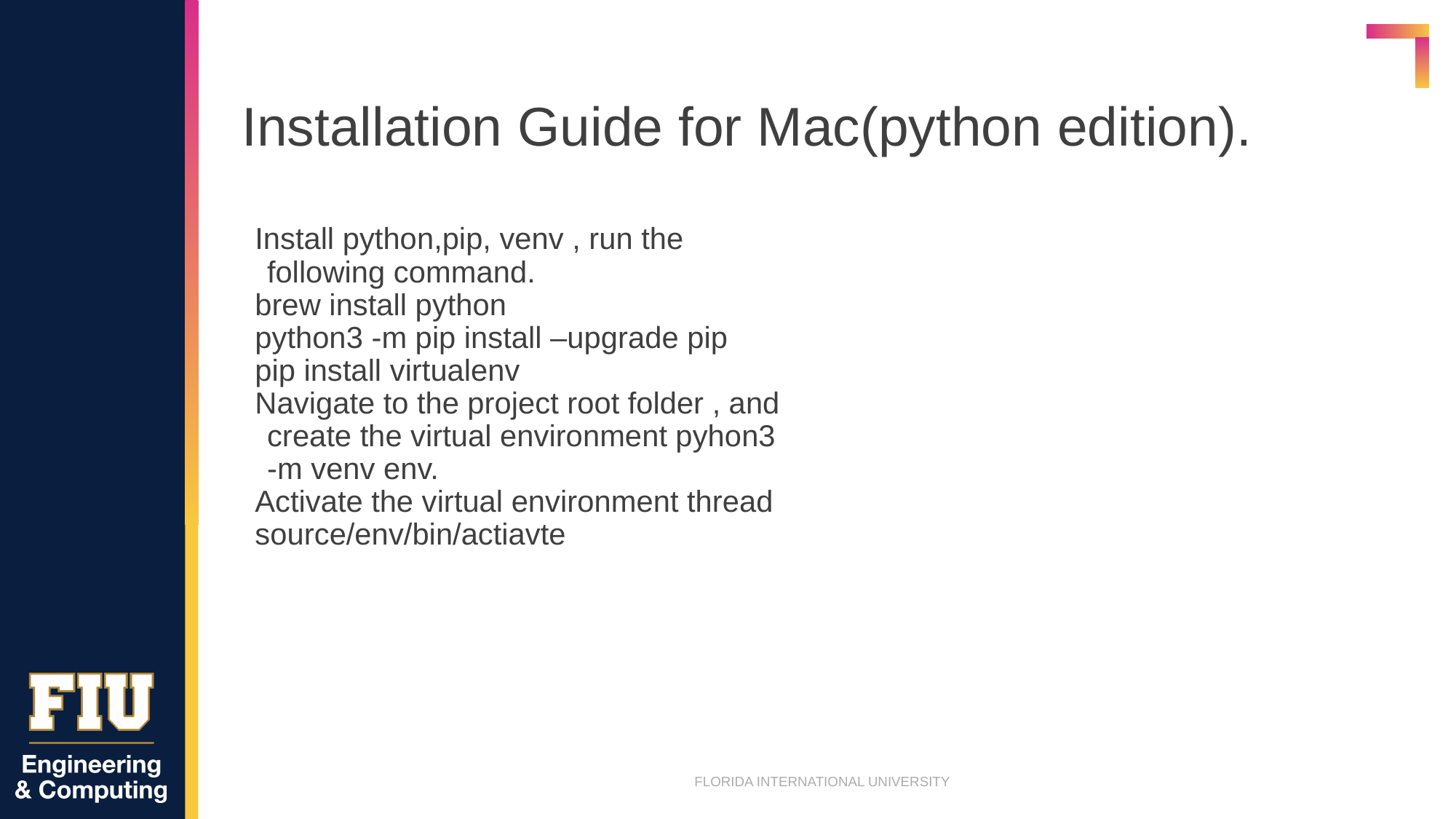

# Installation Guide for Mac(python edition).
Install python,pip, venv , run the following command.
brew install python
python3 -m pip install –upgrade pip
pip install virtualenv
Navigate to the project root folder , and create the virtual environment pyhon3 -m venv env.
Activate the virtual environment thread
source/env/bin/actiavte